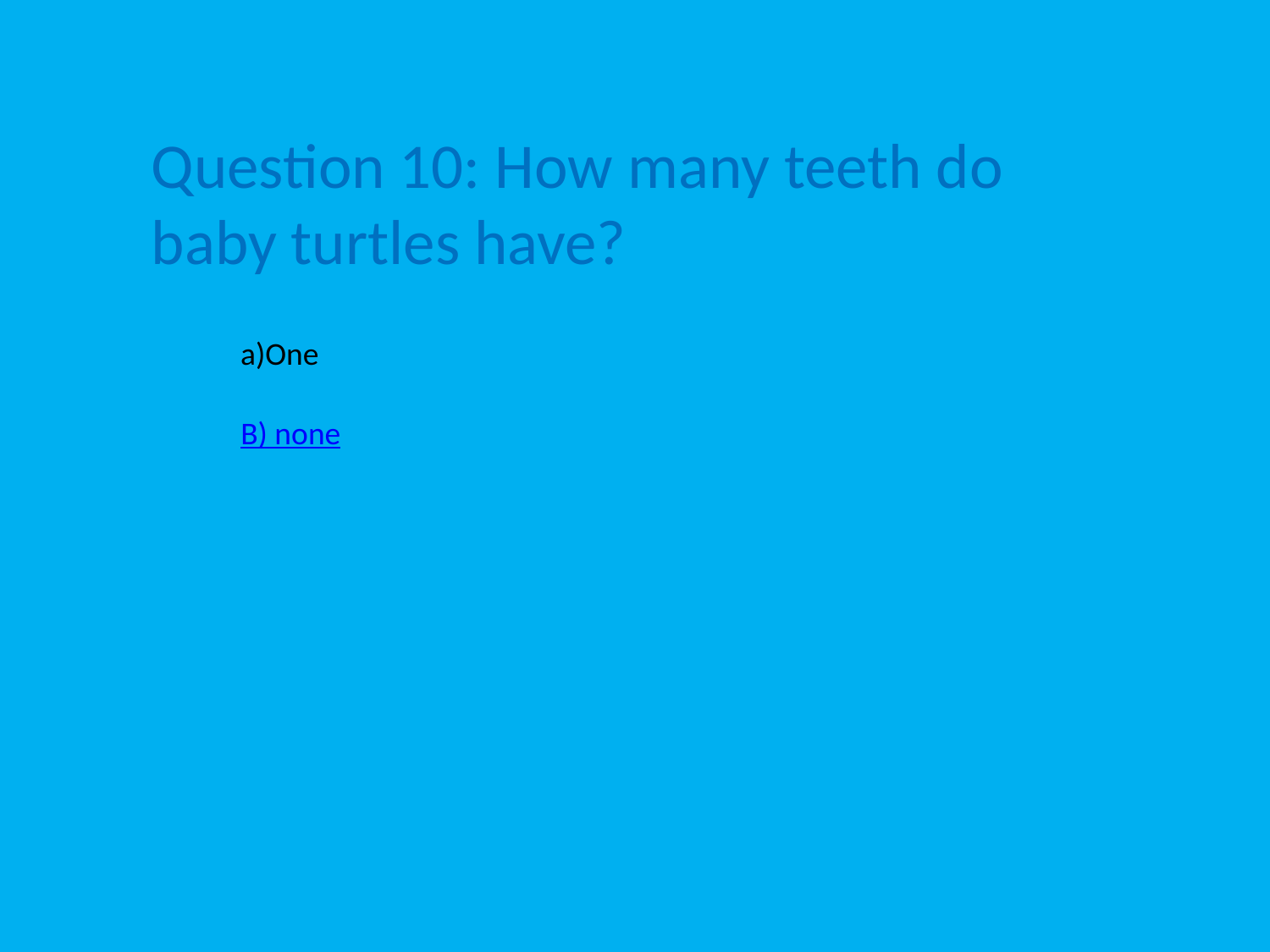

Question 10: How many teeth do baby turtles have?
a)One
B) none